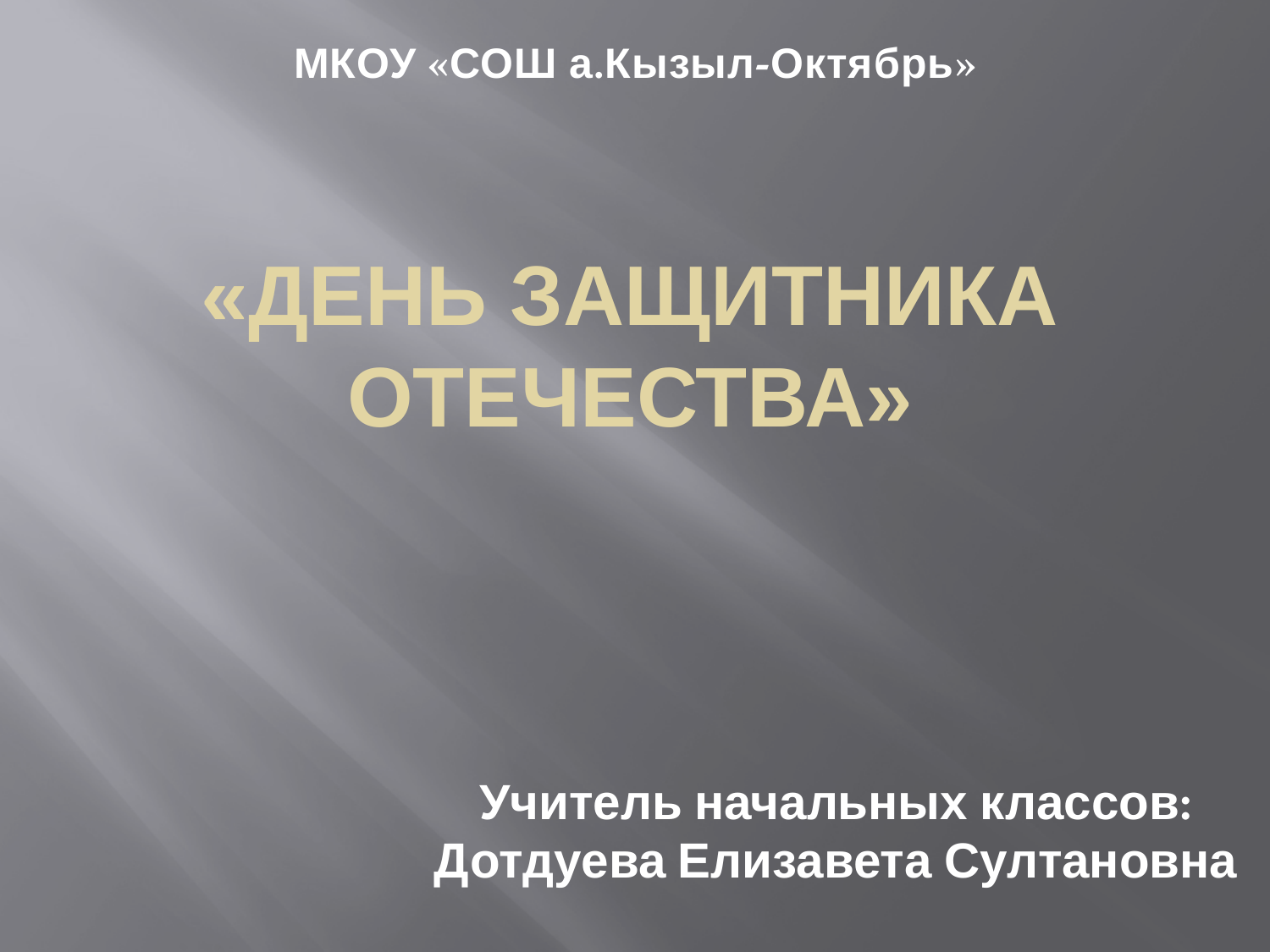

МКОУ «СОШ а.Кызыл-Октябрь»
# «День защитника Отечества»
Учитель начальных классов:
Дотдуева Елизавета Султановна